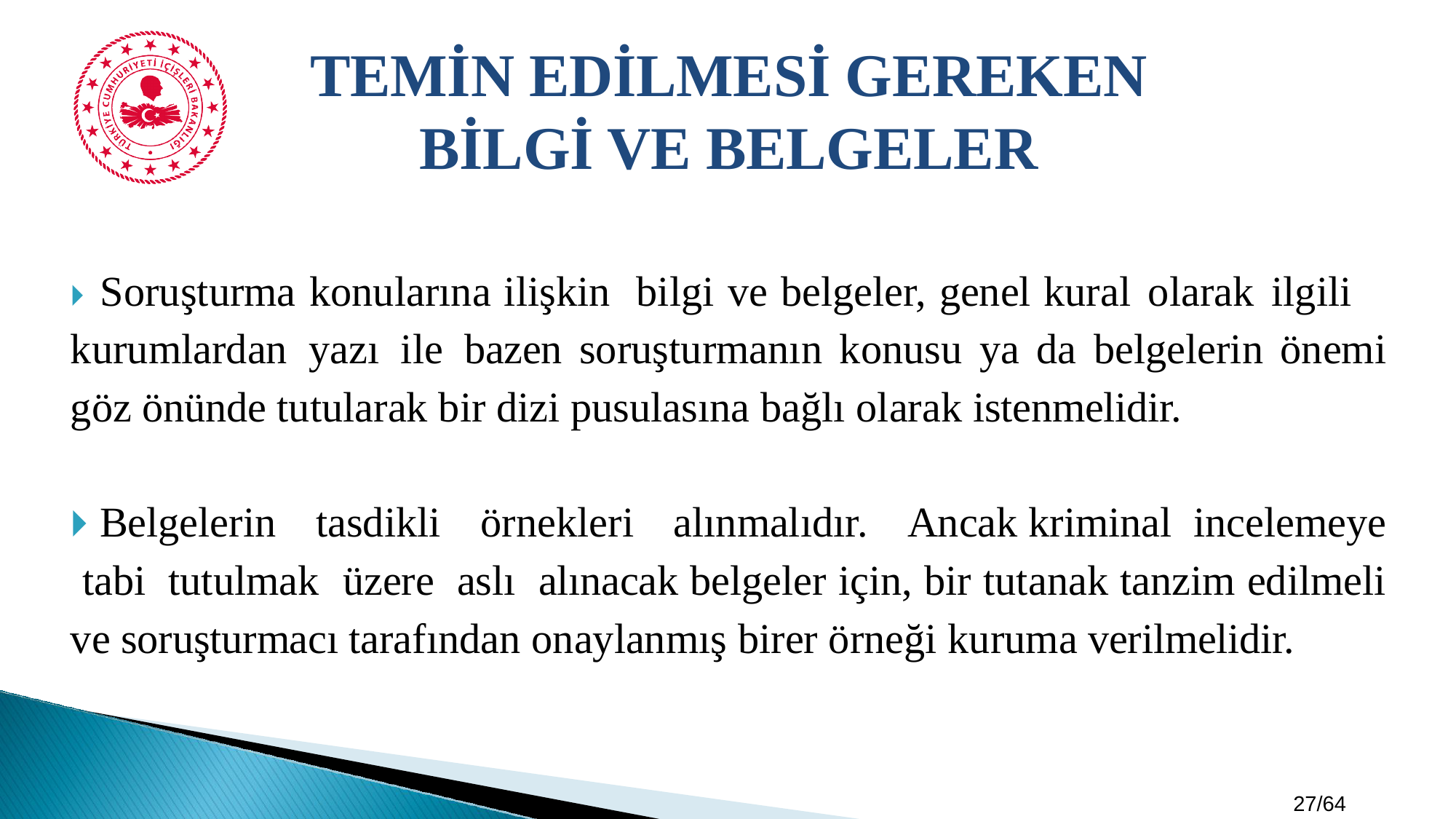

TEMİN EDİLMESİ GEREKEN BİLGİ VE BELGELER
🞂​ Soruşturma konularına ilişkin  bilgi ve belgeler, genel kural olarak ilgili   kurumlardan yazı ile bazen soruşturmanın konusu ya da belgelerin önemi göz önünde tutularak bir dizi pusulasına bağlı olarak istenmelidir.

🞂 Belgelerin  tasdikli  örnekleri  alınmalıdır.  Ancak kriminal incelemeye  tabi tutulmak  üzere aslı alınacak belgeler için, bir tutanak tanzim edilmeli ve soruşturmacı tarafından onaylanmış birer örneği kuruma verilmelidir.